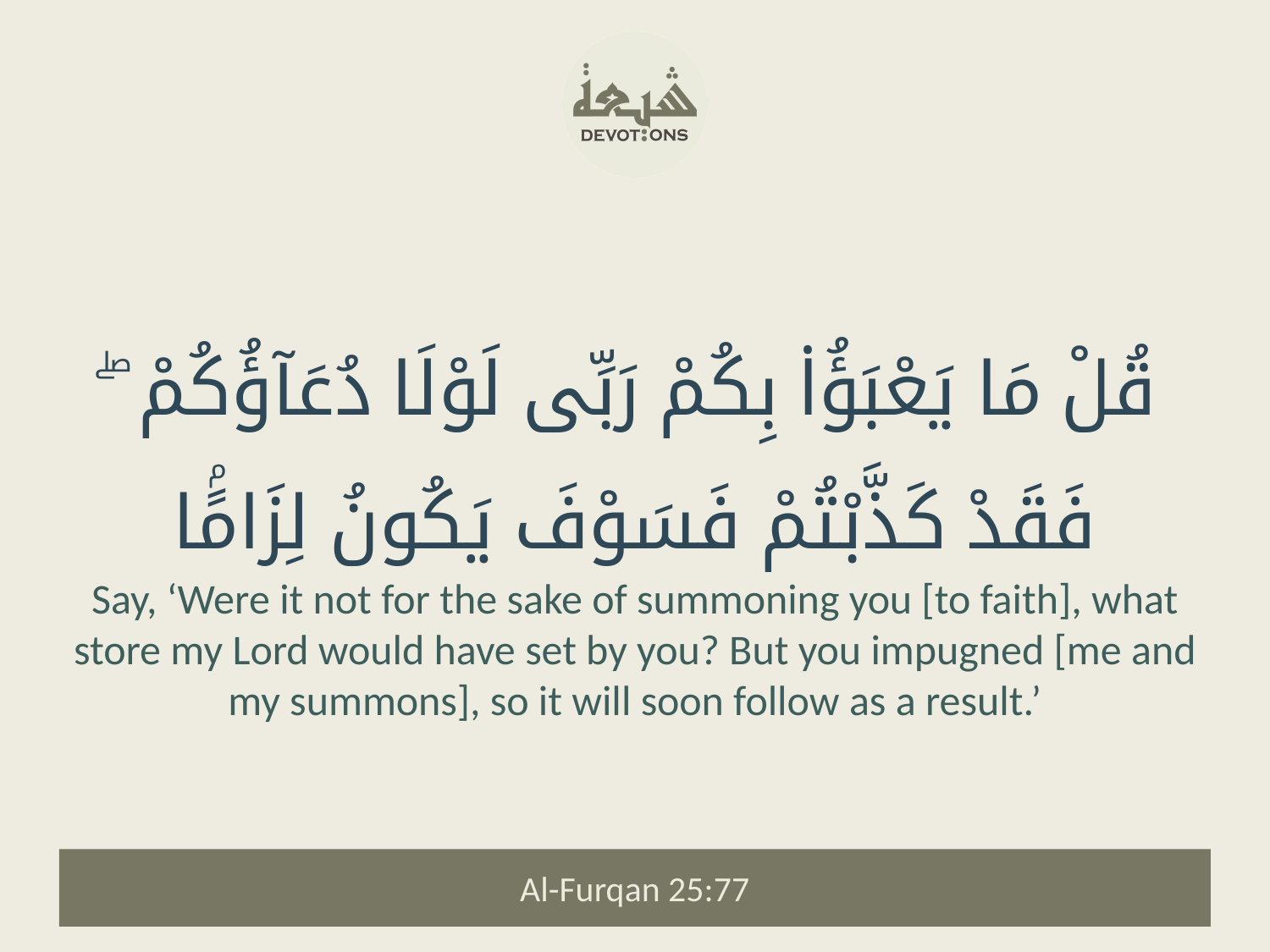

قُلْ مَا يَعْبَؤُا۟ بِكُمْ رَبِّى لَوْلَا دُعَآؤُكُمْ ۖ فَقَدْ كَذَّبْتُمْ فَسَوْفَ يَكُونُ لِزَامًۢا
Say, ‘Were it not for the sake of summoning you [to faith], what store my Lord would have set by you? But you impugned [me and my summons], so it will soon follow as a result.’
Al-Furqan 25:77